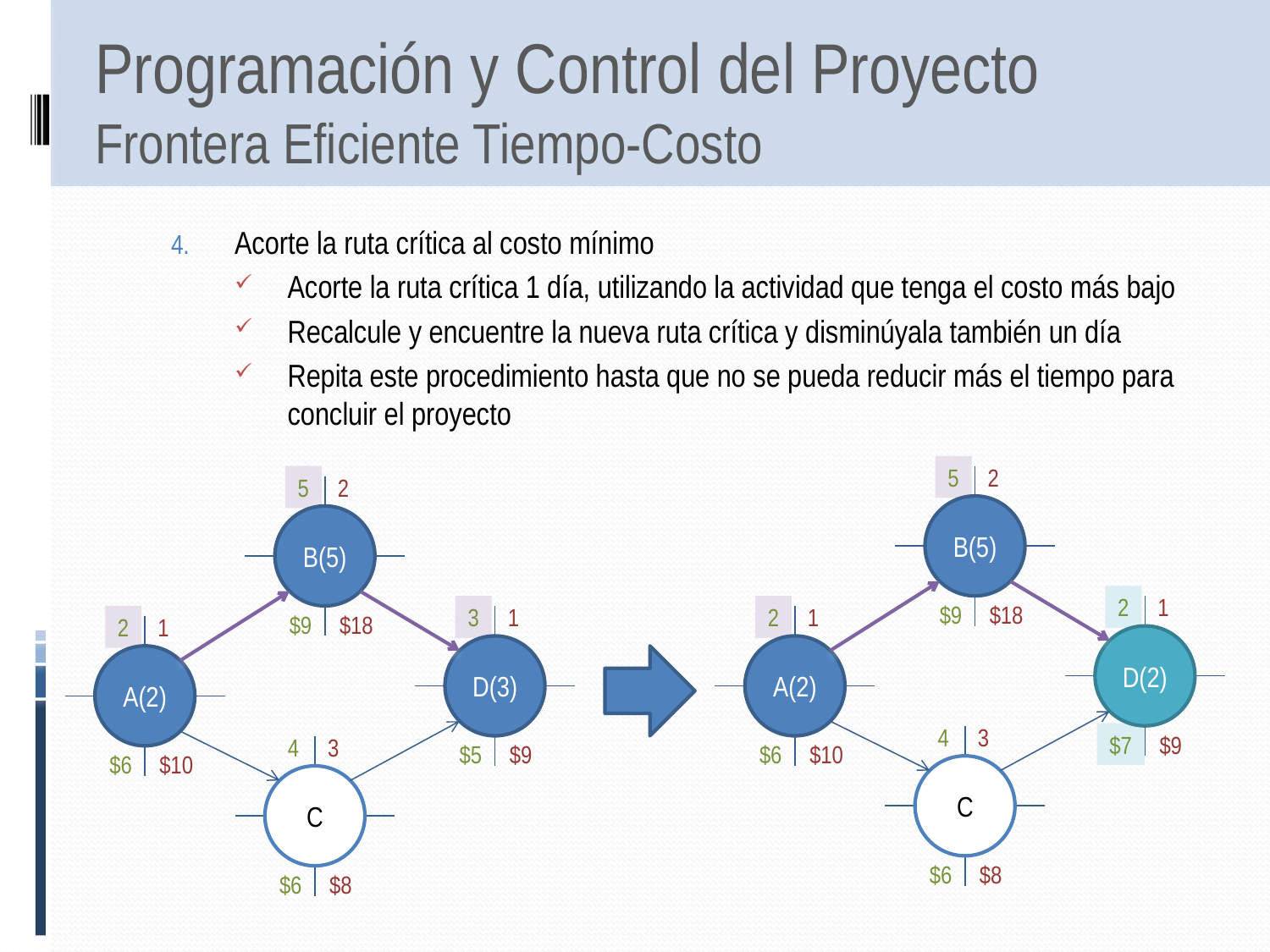

# Programación y Control del Proyecto Frontera Eficiente Tiempo-Costo
Acorte la ruta crítica al costo mínimo
Acorte la ruta crítica 1 día, utilizando la actividad que tenga el costo más bajo
Recalcule y encuentre la nueva ruta crítica y disminúyala también un día
Repita este procedimiento hasta que no se pueda reducir más el tiempo para concluir el proyecto
5
2
$9
$18
5
2
$9
$18
B(5)
B(5)
2
1
$7
$9
3
1
$5
$9
2
1
$6
$10
2
1
$6
$10
D(2)
D(3)
A(2)
A(2)

4
3
$6
$8
4
3
$6
$8
C
C